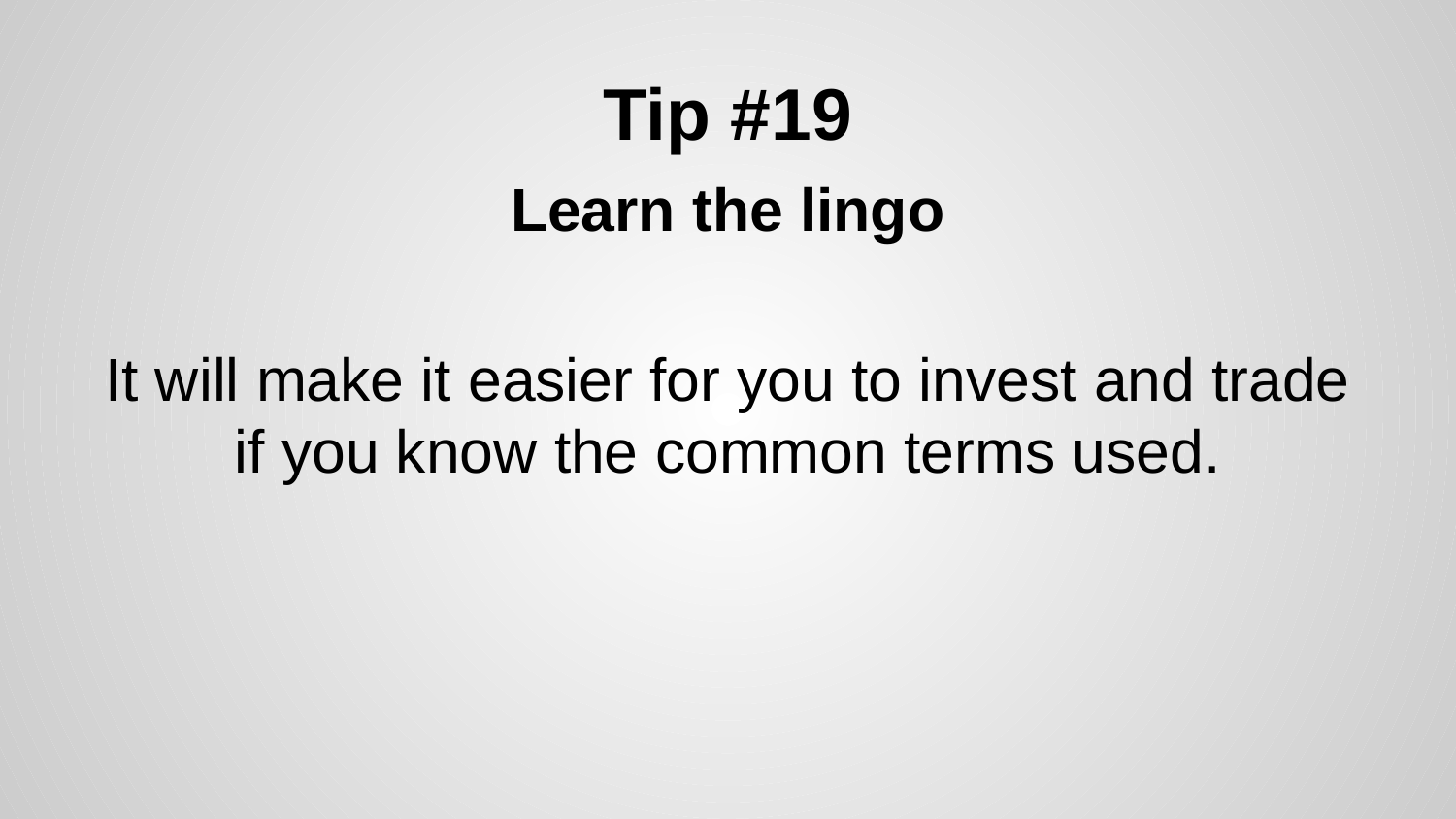

# Tip #19

Learn the lingo

It will make it easier for you to invest and trade if you know the common terms used.